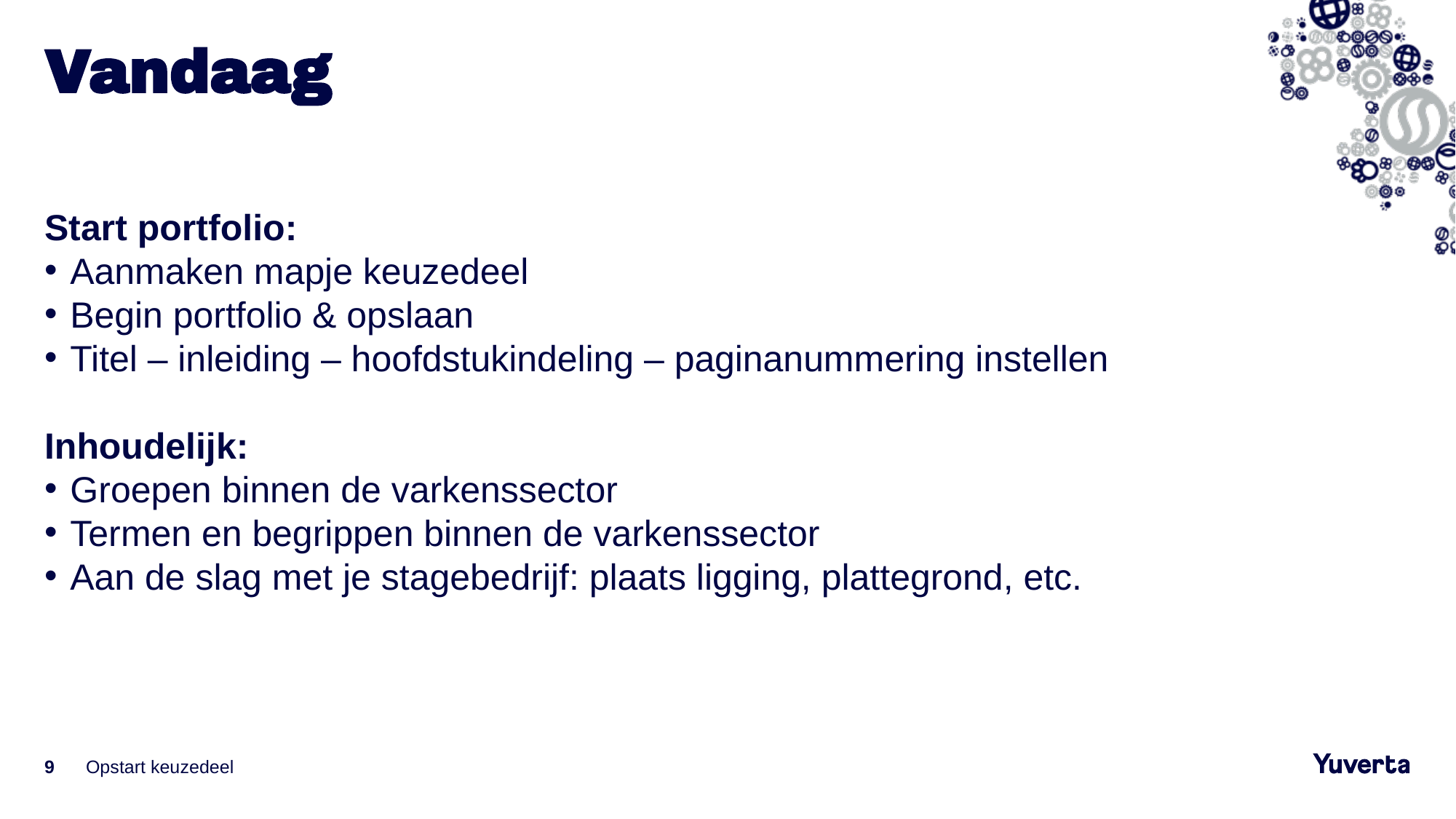

# Vandaag
Start portfolio:
Aanmaken mapje keuzedeel
Begin portfolio & opslaan
Titel – inleiding – hoofdstukindeling – paginanummering instellen

Inhoudelijk:
Groepen binnen de varkenssector
Termen en begrippen binnen de varkenssector
Aan de slag met je stagebedrijf: plaats ligging, plattegrond, etc.

9
Opstart keuzedeel
20-11-2022